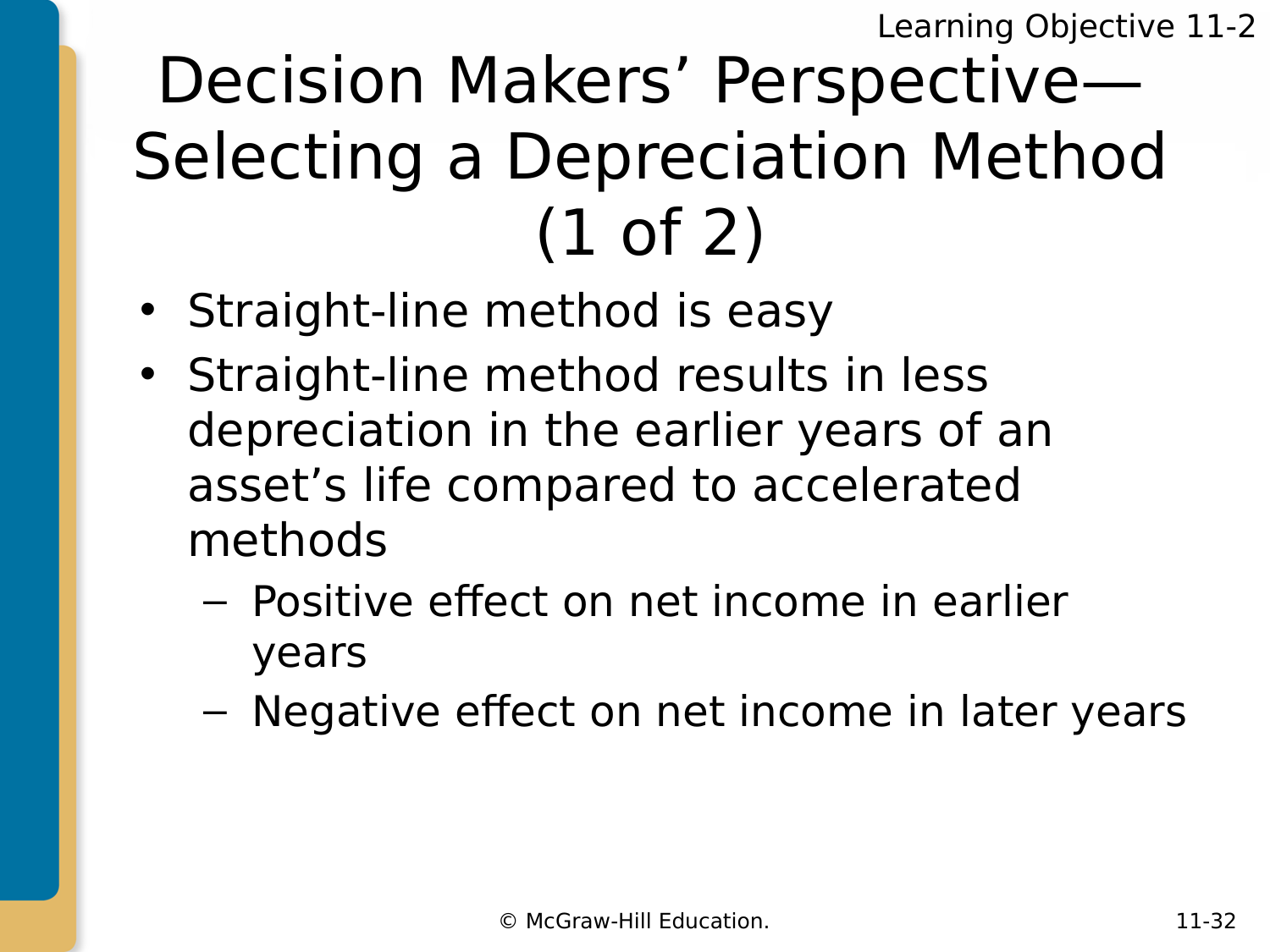

Learning Objective 11-2
# Decision Makers’ Perspective—Selecting a Depreciation Method (1 of 2)
Straight-line method is easy
Straight-line method results in less depreciation in the earlier years of an asset’s life compared to accelerated methods
Positive effect on net income in earlier years
Negative effect on net income in later years